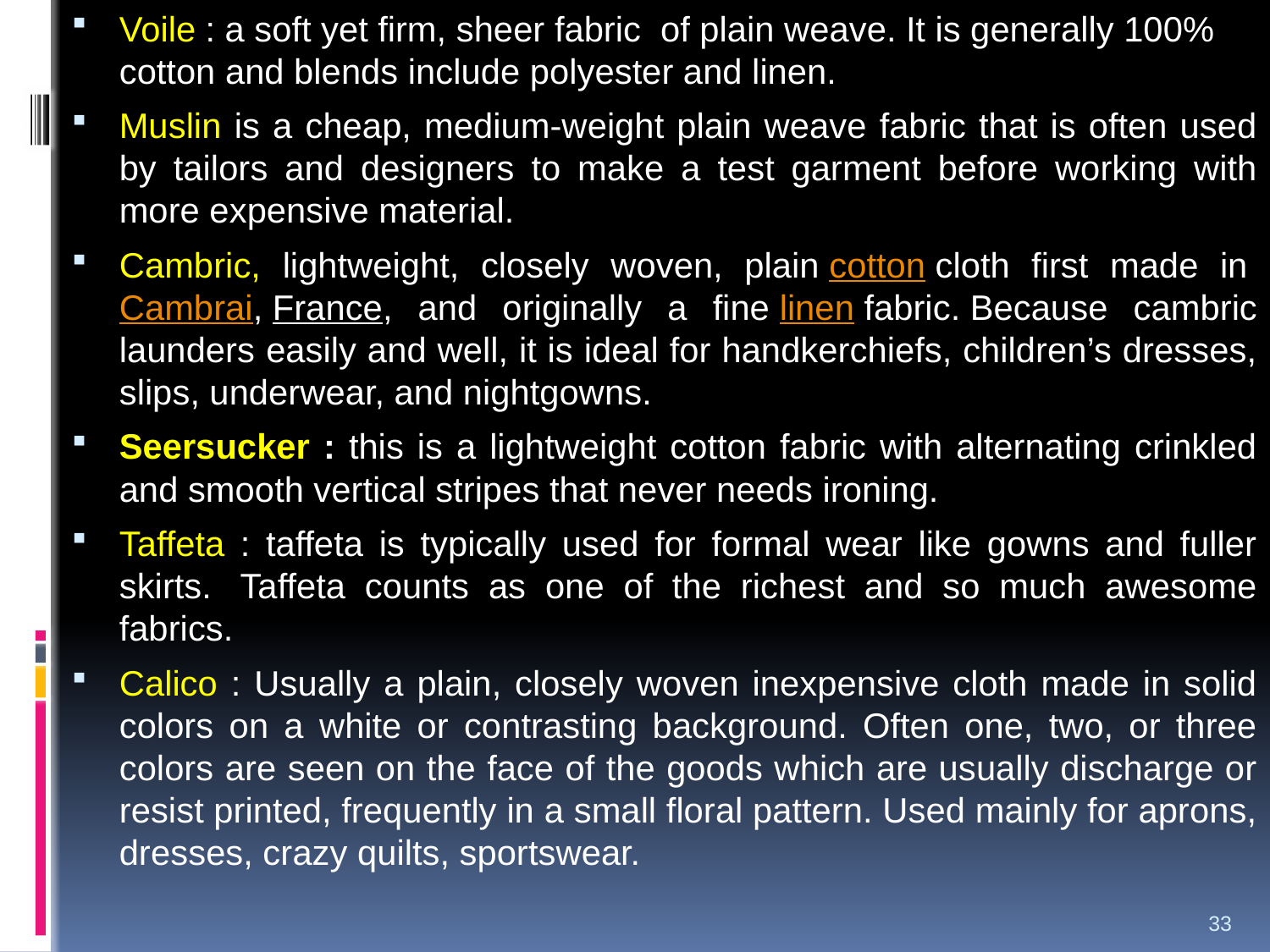

Voile : a soft yet firm, sheer fabric  of plain weave. It is generally 100% cotton and blends include polyester and linen.
Muslin is a cheap, medium-weight plain weave fabric that is often used by tailors and designers to make a test garment before working with more expensive material.
Cambric, lightweight, closely woven, plain cotton cloth first made in Cambrai, France, and originally a fine linen fabric. Because cambric launders easily and well, it is ideal for handkerchiefs, children’s dresses, slips, underwear, and nightgowns.
Seersucker : this is a lightweight cotton fabric with alternating crinkled and smooth vertical stripes that never needs ironing.
Taffeta : taffeta is typically used for formal wear like gowns and fuller skirts.  Taffeta counts as one of the richest and so much awesome fabrics.
Calico : Usually a plain, closely woven inexpensive cloth made in solid colors on a white or contrasting background. Often one, two, or three colors are seen on the face of the goods which are usually discharge or resist printed, frequently in a small floral pattern. Used mainly for aprons, dresses, crazy quilts, sportswear.

33